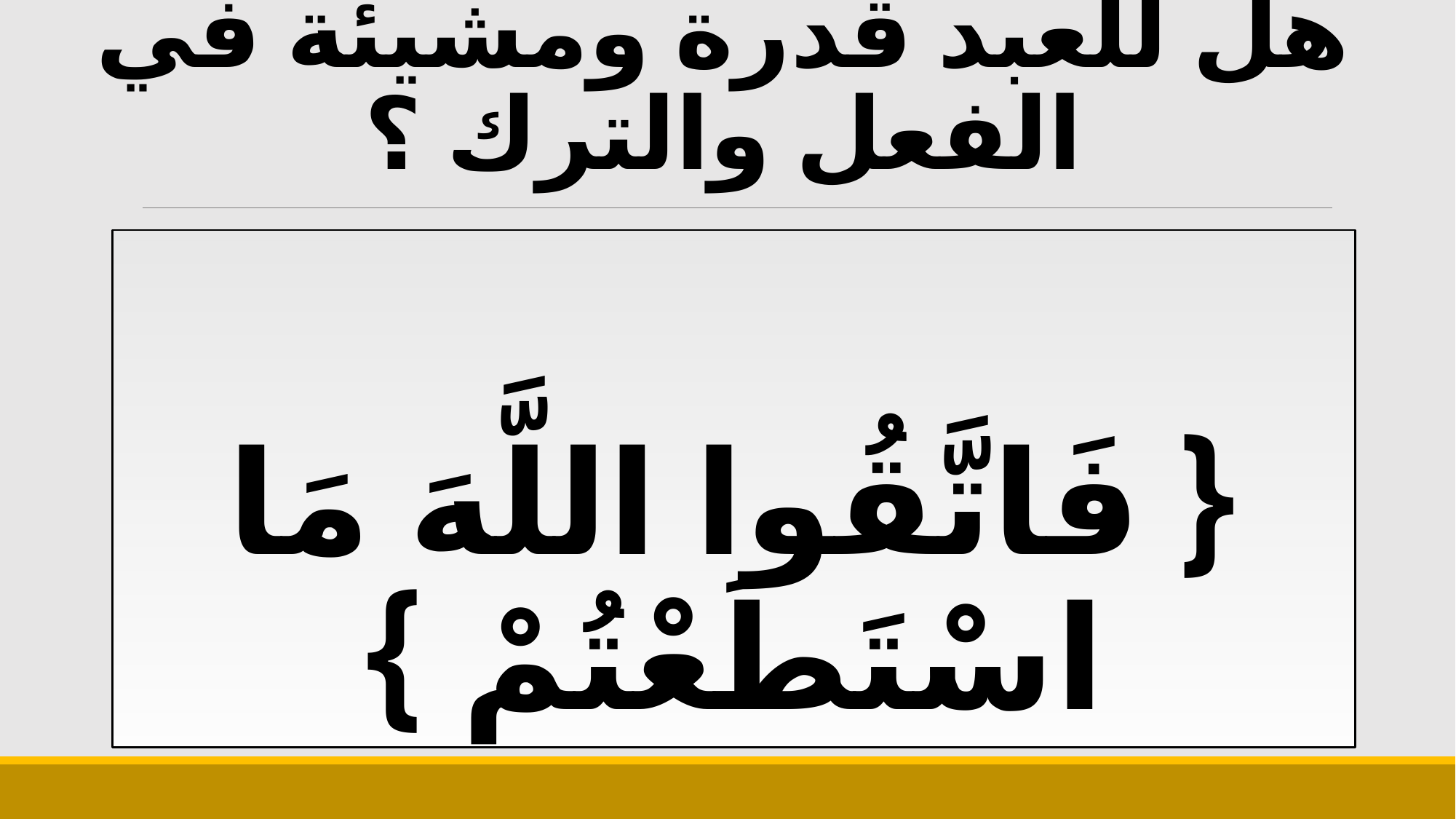

# هل للعبد قدرة ومشيئة في الفعل والترك ؟

{ فَاتَّقُوا اللَّهَ مَا اسْتَطَعْتُمْ }